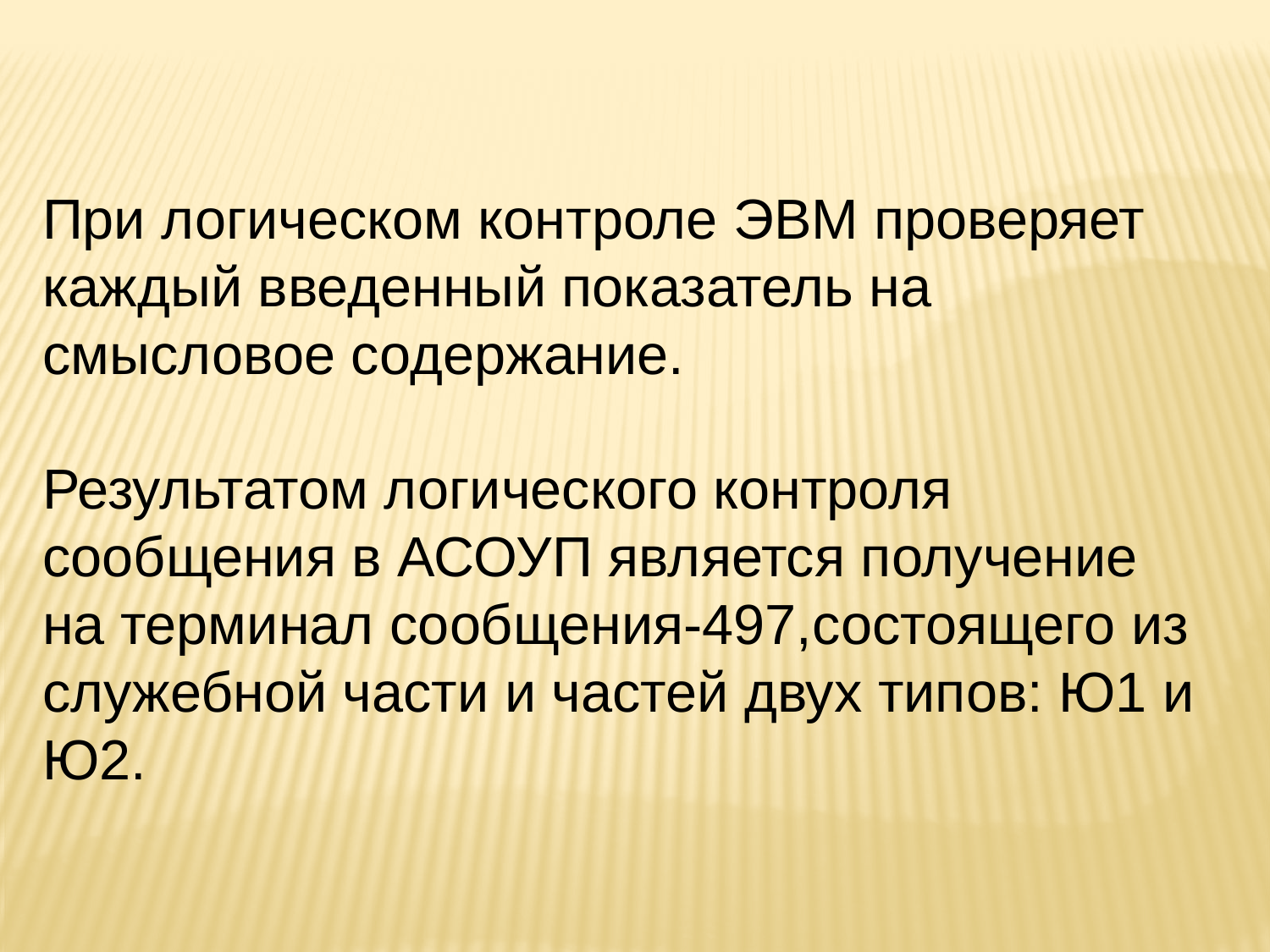

При логическом контроле ЭВМ проверяет каждый введенный показатель на смысловое содержание.

Результатом логического контроля сообщения в АСОУП является получение на терминал сообщения-497,состоящего из служебной части и частей двух типов: Ю1 и Ю2.